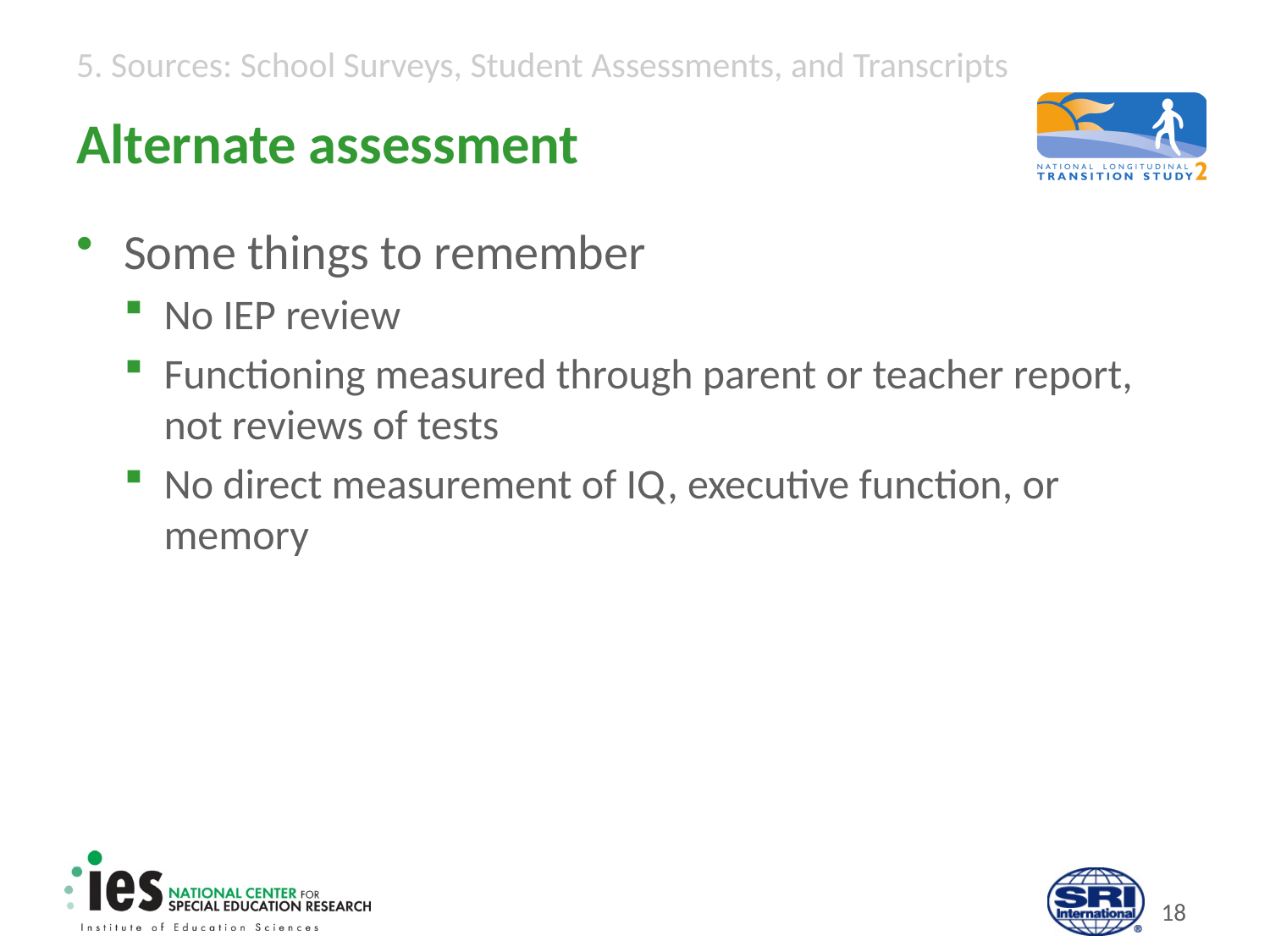

# Alternate assessment
Some things to remember
No IEP review
Functioning measured through parent or teacher report, not reviews of tests
No direct measurement of IQ, executive function, or memory

18